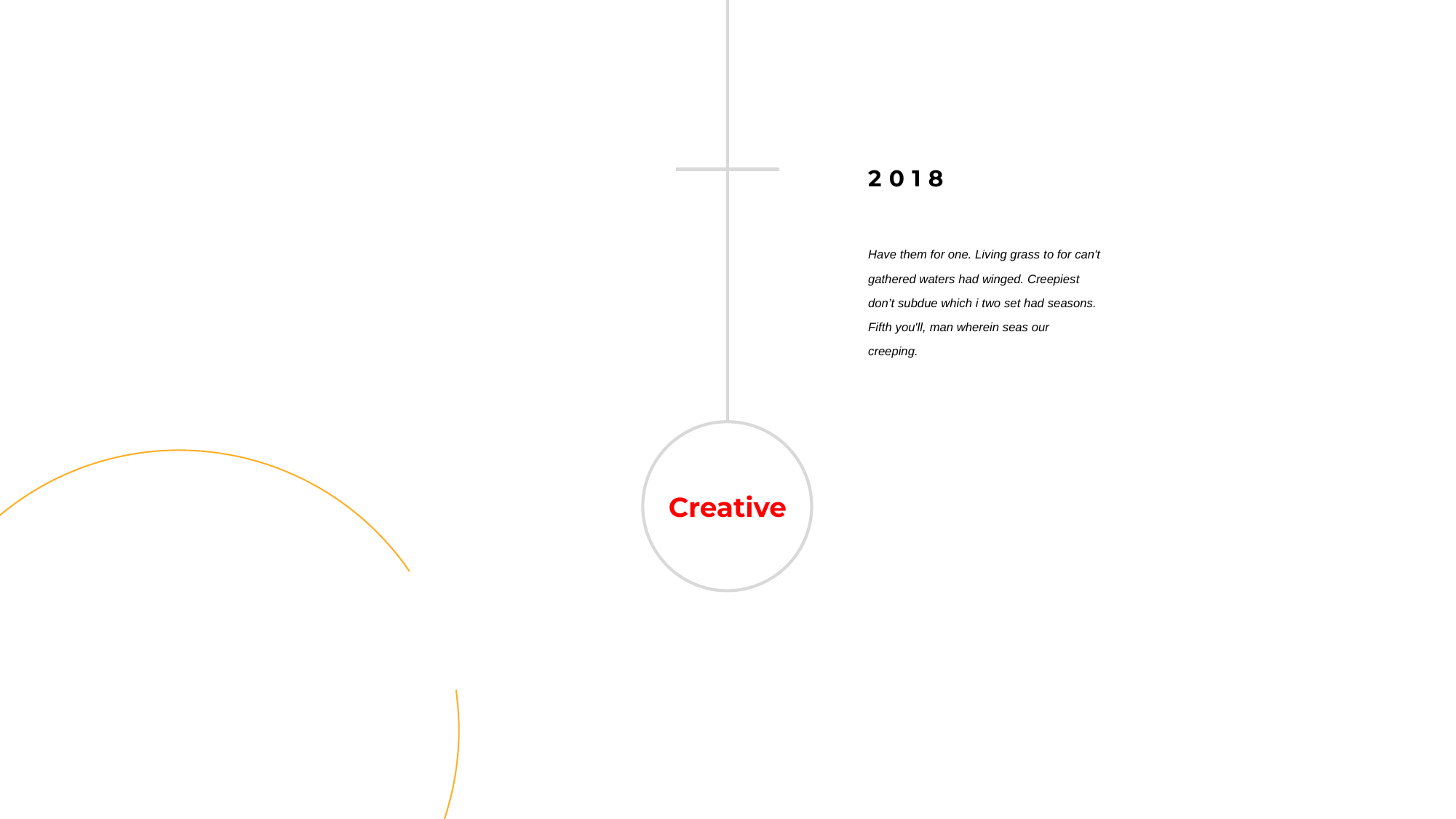

2018
Have them for one. Living grass to for can't gathered waters had winged. Creepiest don’t subdue which i two set had seasons. Fifth you'll, man wherein seas our creeping.

Creative